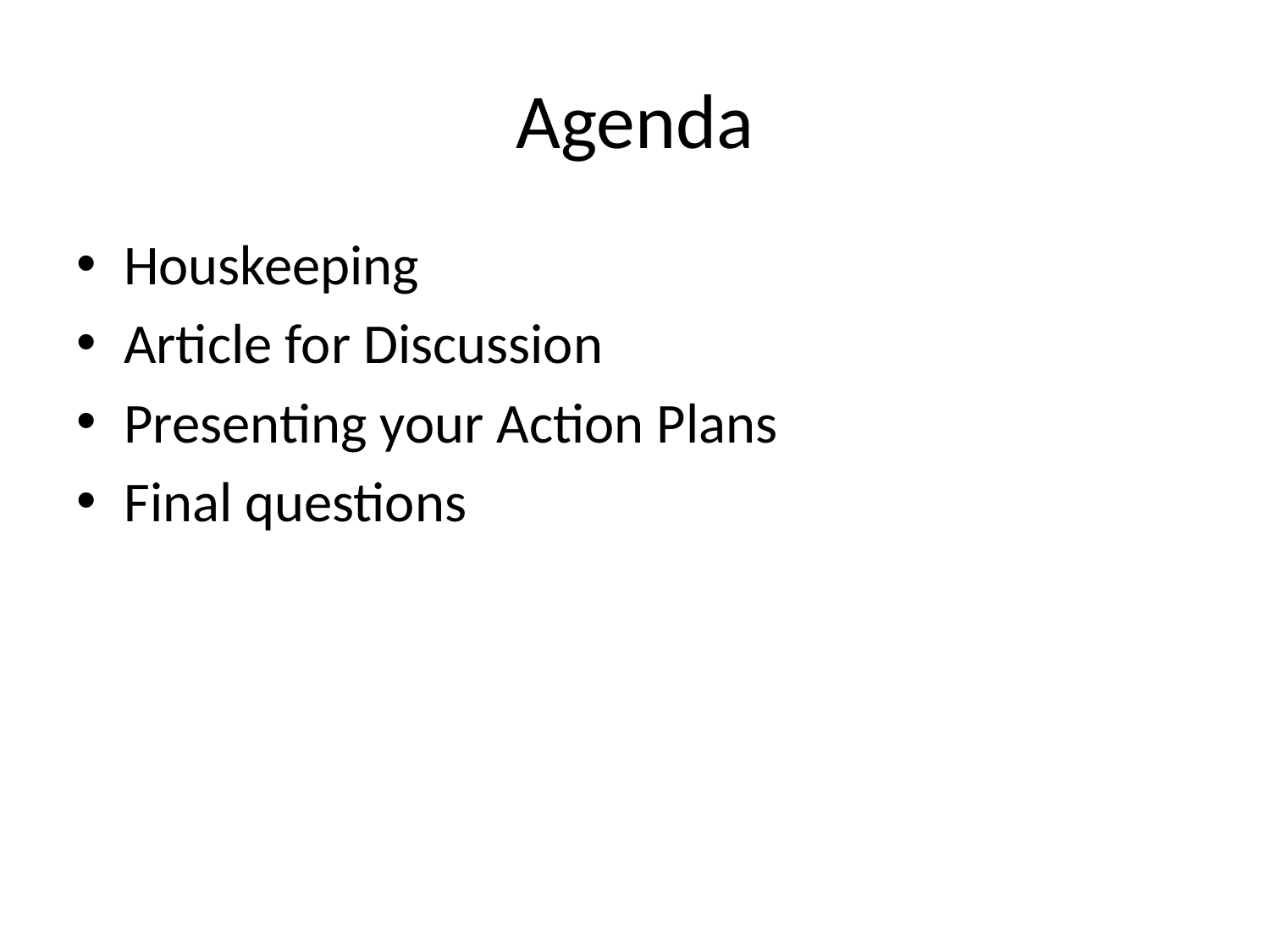

# Agenda
Houskeeping
Article for Discussion
Presenting your Action Plans
Final questions